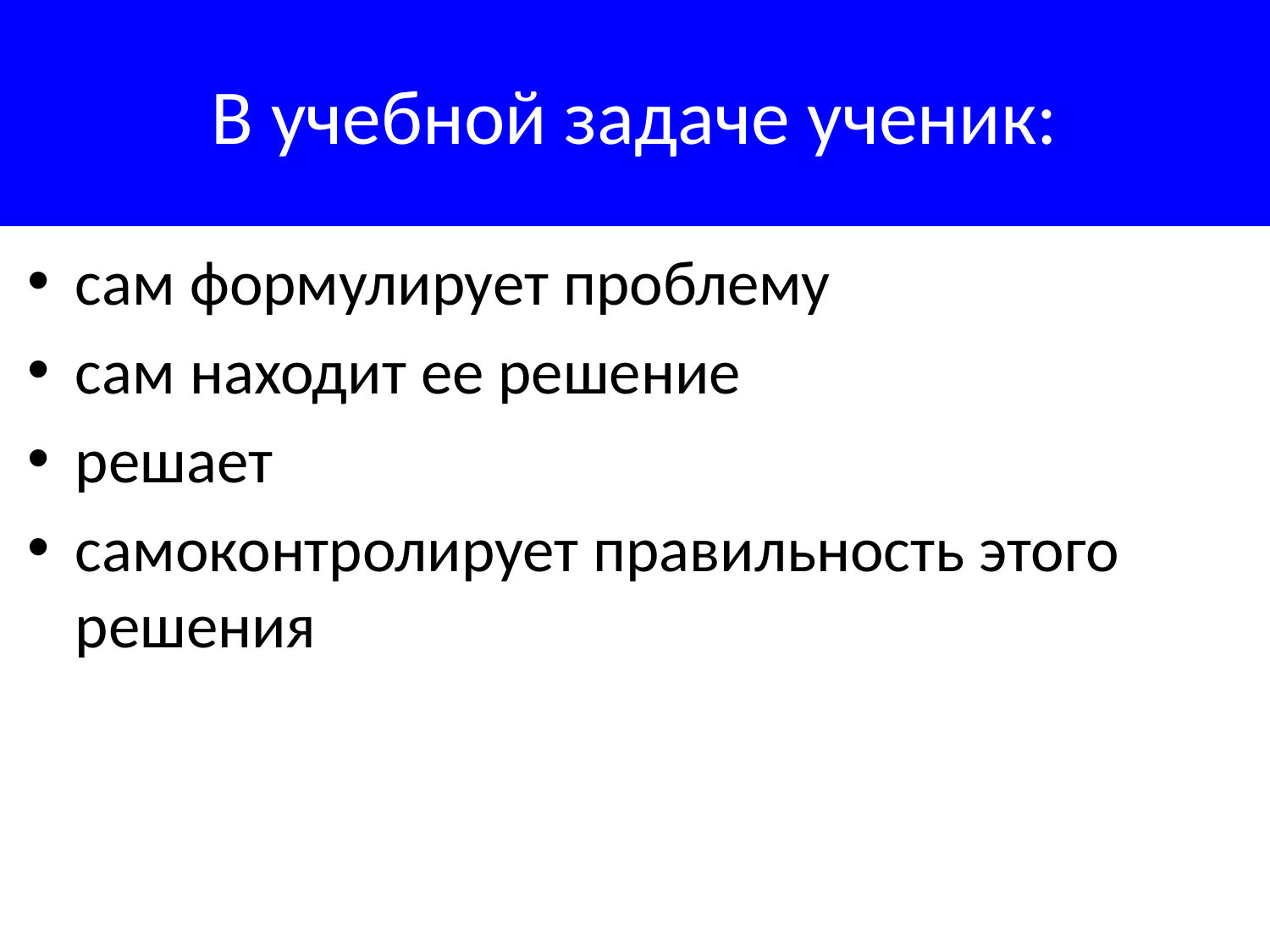

# В учебной задаче ученик:

сам формулирует проблему
сам находит ее решение
решает
самоконтролирует правильность этого решения